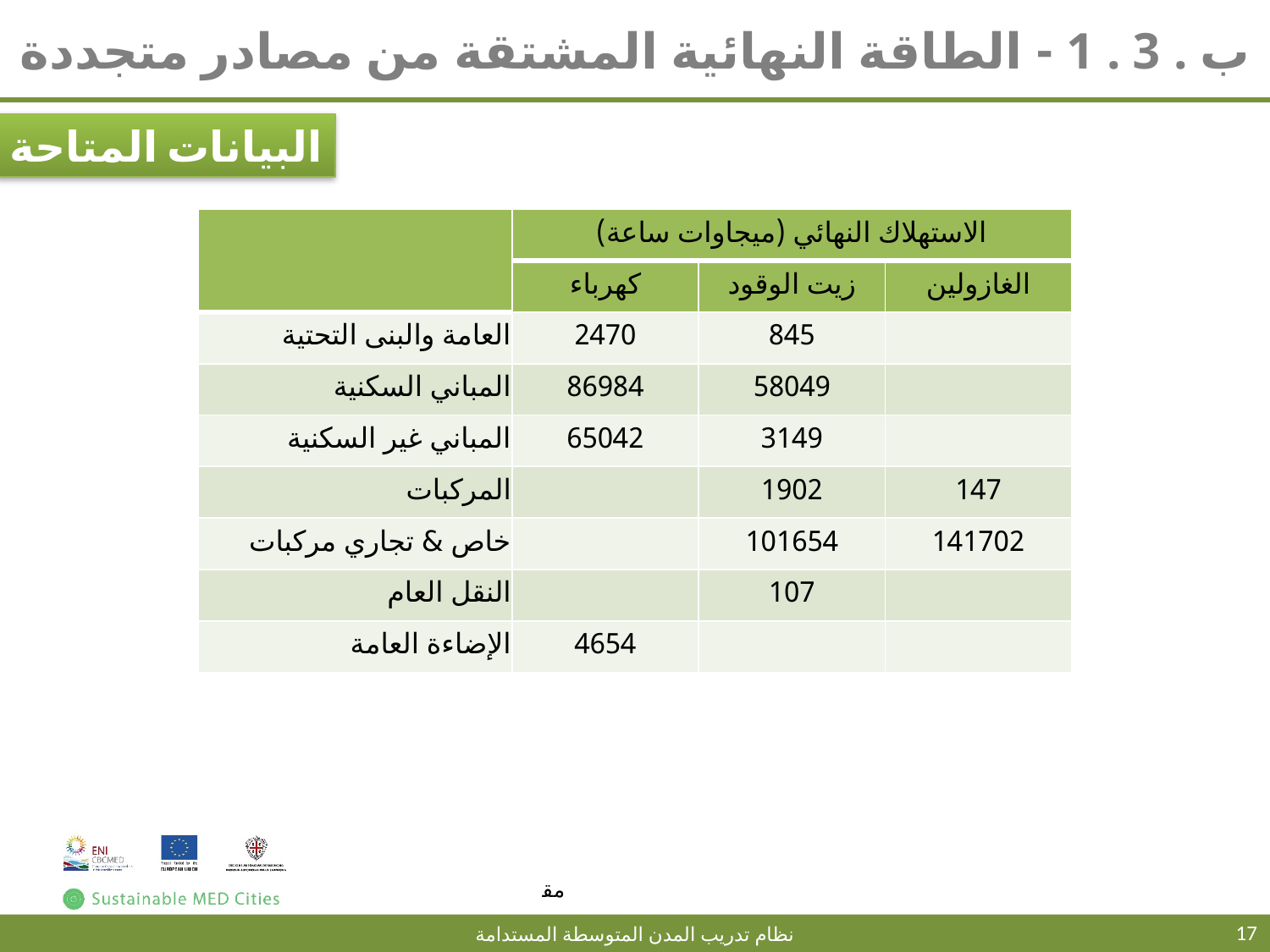

# ب . 3 . 1 - الطاقة النهائية المشتقة من مصادر متجددة
البيانات المتاحة
|  | الاستهلاك النهائي (ميجاوات ساعة) |  |  |
| --- | --- | --- | --- |
|  | كهرباء | زيت الوقود | الغازولين |
| العامة والبنى التحتية | 2470 | 845 |  |
| المباني السكنية | 86984 | 58049 |  |
| المباني غير السكنية | 65042 | 3149 |  |
| المركبات |  | 1902 | 147 |
| خاص & تجاري مركبات |  | 101654 | 141702 |
| النقل العام |  | 107 |  |
| الإضاءة العامة | 4654 |  |  |

17